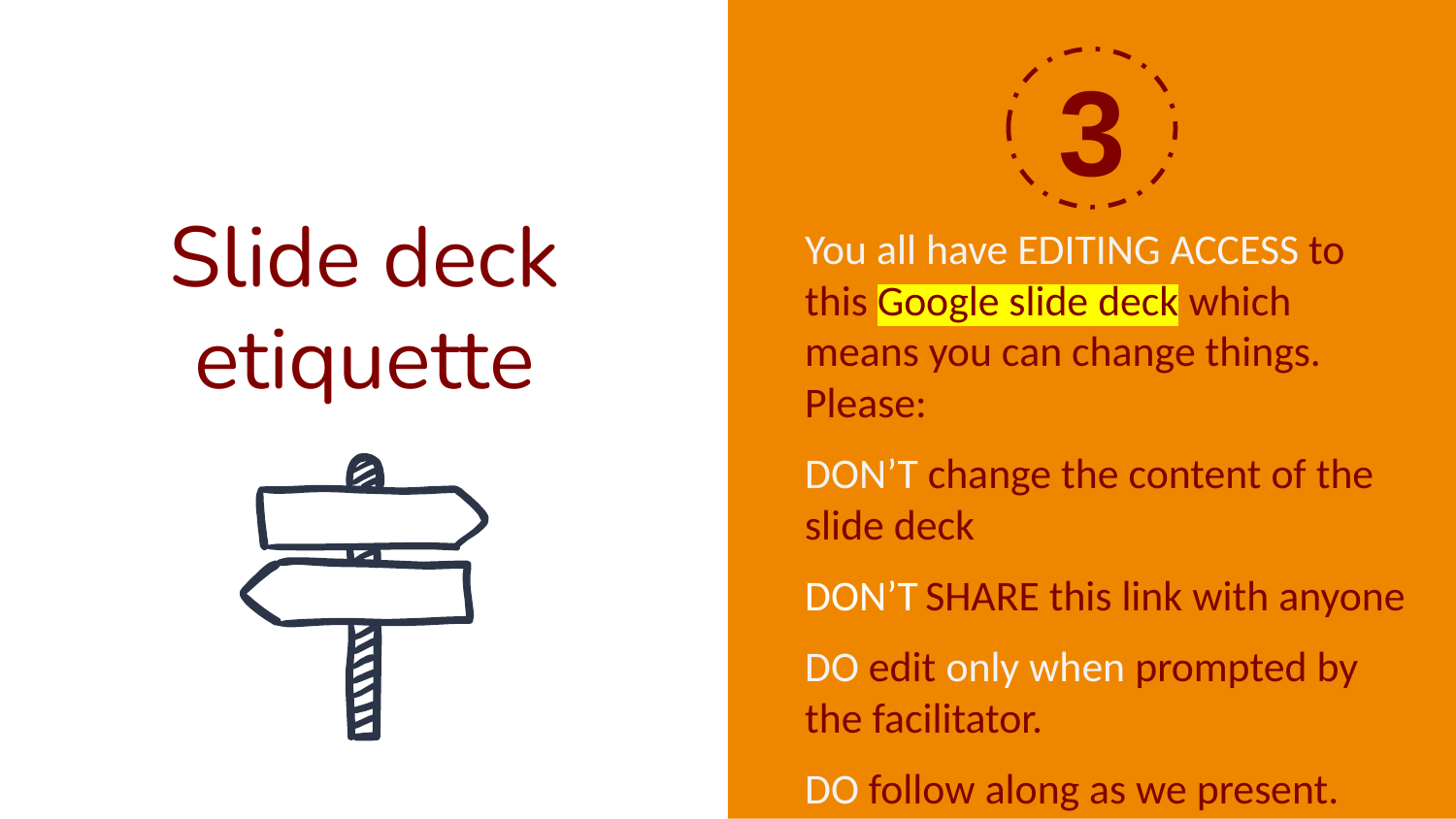

3

# Slide deck etiquette

You all have EDITING ACCESS to this Google slide deck which means you can change things. Please:
DON’T change the content of the slide deck
DON’T SHARE this link with anyone
DO edit only when prompted by the facilitator.
DO follow along as we present.